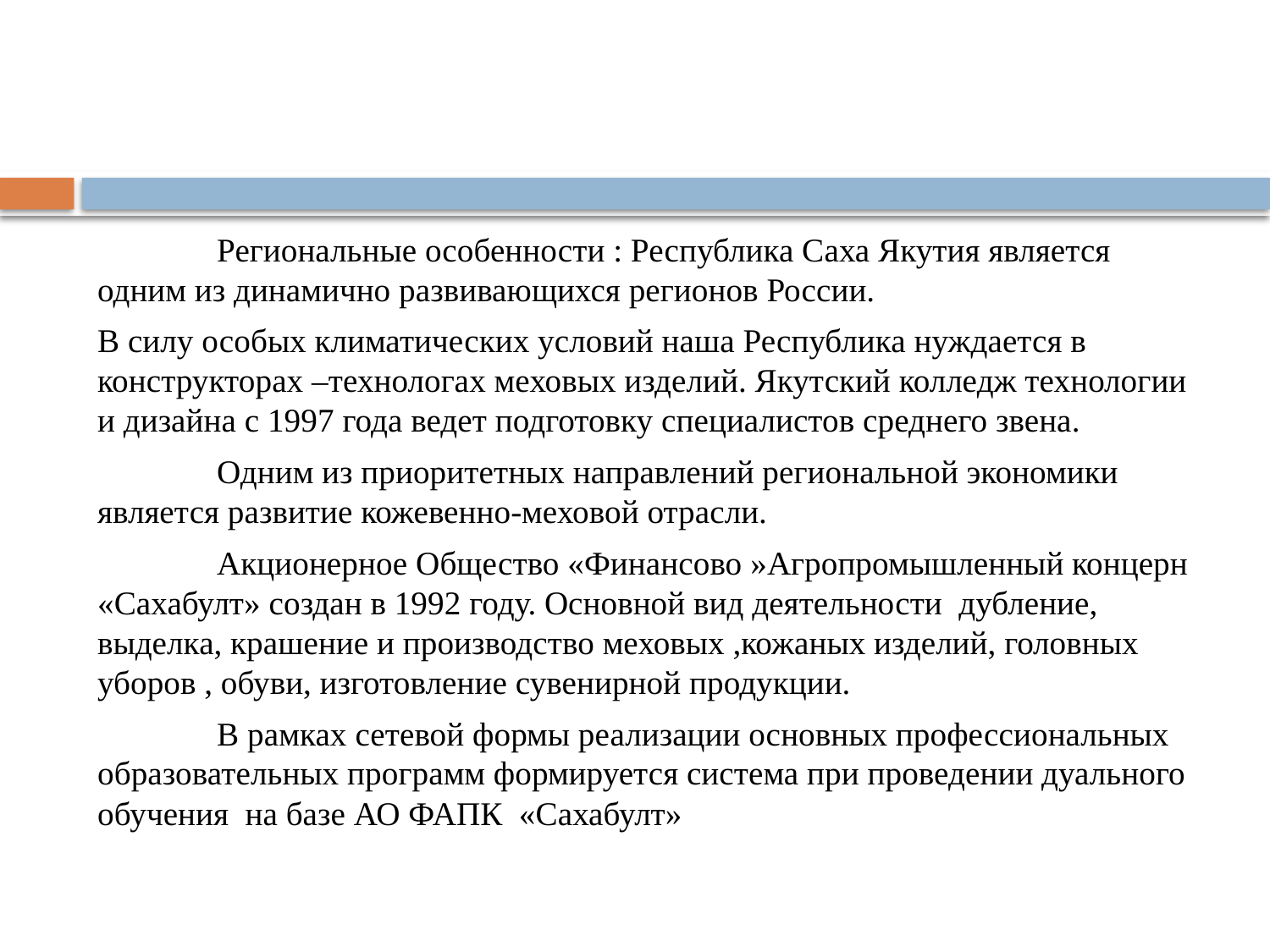

Региональные особенности : Республика Саха Якутия является одним из динамично развивающихся регионов России.
В силу особых климатических условий наша Республика нуждается в   конструкторах –технологах меховых изделий. Якутский колледж технологии и дизайна с 1997 года ведет подготовку специалистов среднего звена.
	Одним из приоритетных направлений региональной экономики является развитие кожевенно-меховой отрасли.
	Акционерное Общество «Финансово »Агропромышленный концерн «Сахабулт» создан в 1992 году. Основной вид деятельности  дубление, выделка, крашение и производство меховых ,кожаных изделий, головных уборов , обуви, изготовление сувенирной продукции.
	В рамках сетевой формы реализации основных профессиональных образовательных программ формируется система при проведении дуального обучения  на базе АО ФАПК  «Сахабулт»